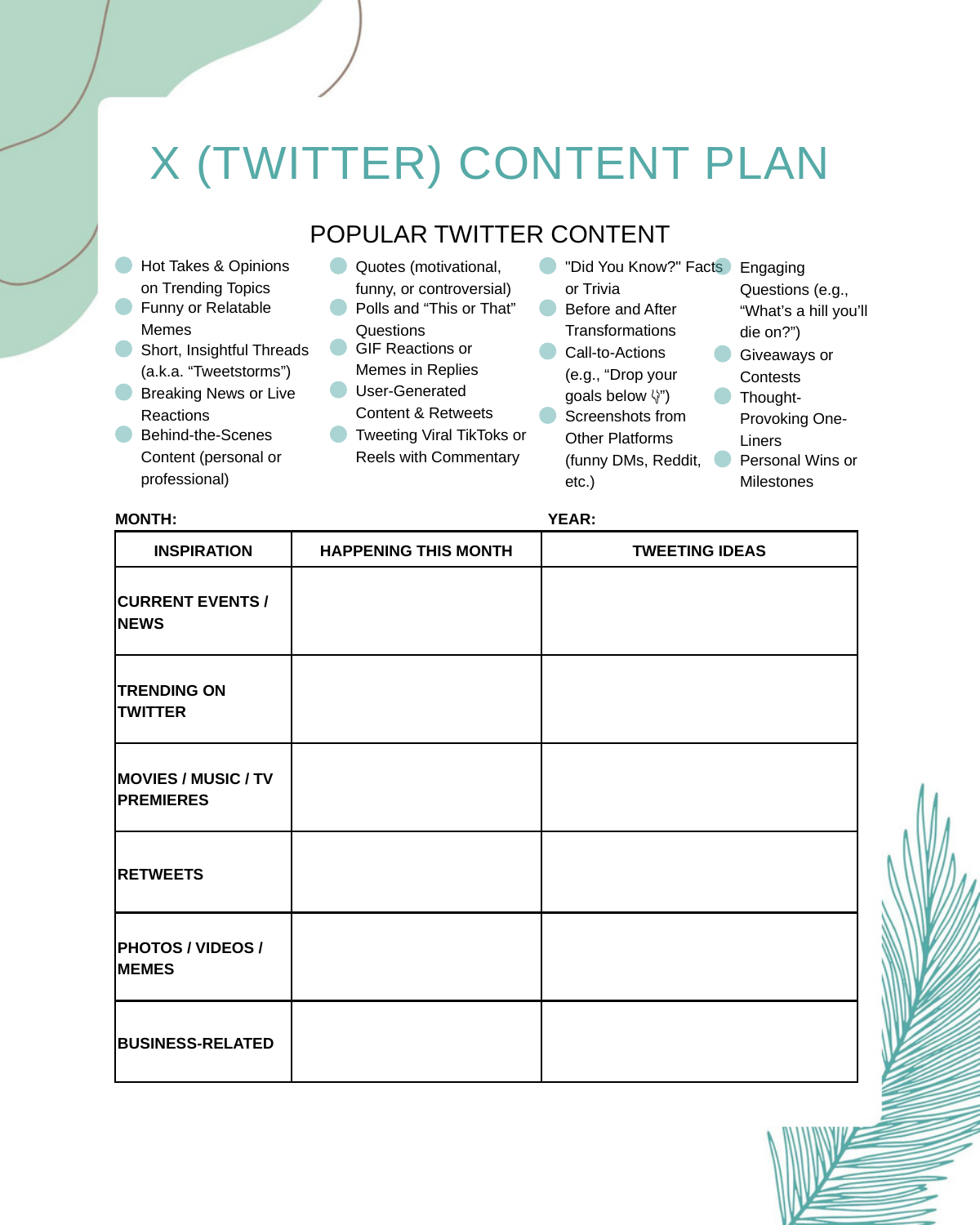

X (TWITTER) CONTENT PLAN
POPULAR TWITTER CONTENT
Hot Takes & Opinions on Trending Topics
Quotes (motivational, funny, or controversial)
"Did You Know?" Facts or Trivia
Engaging Questions (e.g., “What’s a hill you’ll die on?”)

Funny or Relatable Memes
Polls and “This or That” Questions
Before and After Transformations

GIF Reactions or Memes in Replies
Short, Insightful Threads (a.k.a. “Tweetstorms”)

Call-to-Actions (e.g., “Drop your goals below 👇”)

Giveaways or Contests

User-Generated Content & Retweets
Breaking News or Live Reactions

Thought-Provoking One-Liners

Screenshots from Other Platforms (funny DMs, Reddit, etc.)

Behind-the-Scenes Content (personal or professional)
Tweeting Viral TikToks or Reels with Commentary

Personal Wins or Milestones

MONTH:
YEAR:
| INSPIRATION | HAPPENING THIS MONTH | TWEETING IDEAS |
| --- | --- | --- |
| CURRENT EVENTS / NEWS |  |  |
| TRENDING ON TWITTER |  |  |
| MOVIES / MUSIC / TV PREMIERES |  |  |
| RETWEETS |  |  |
| PHOTOS / VIDEOS / MEMES |  |  |
| BUSINESS-RELATED |  |  |